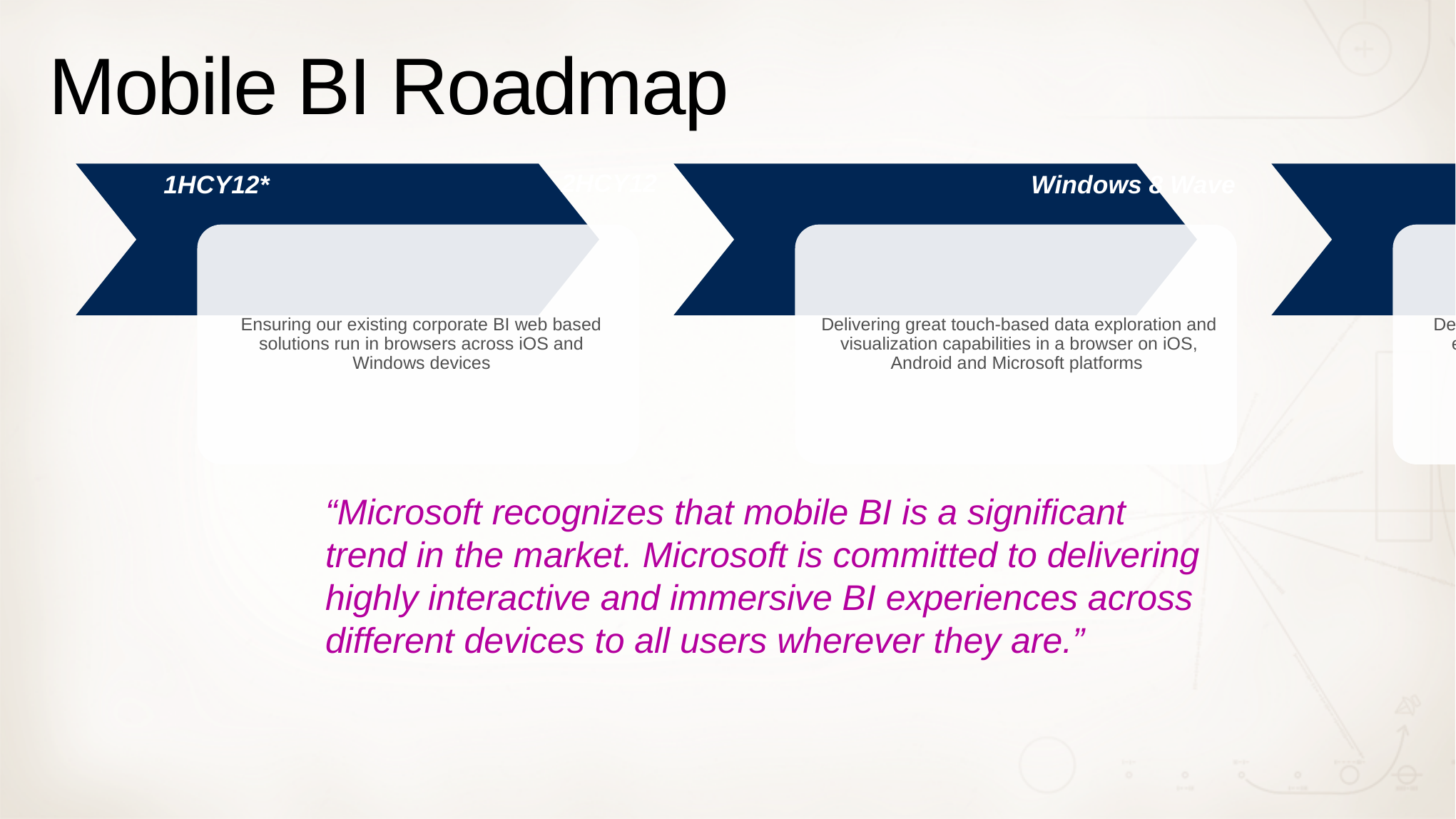

# Mobile BI Roadmap
Ensuring our existing corporate BI web based solutions run in browsers across iOS and Windows devices
Delivering great touch-based data exploration and visualization capabilities in a browser on iOS, Android and Microsoft platforms
Delivering the best in class rich and immersive experience of the Microsoft BI platform on Windows 8 slates
2HCY12
1HCY12*
Windows 8 Wave
“Microsoft recognizes that mobile BI is a significant trend in the market. Microsoft is committed to delivering highly interactive and immersive BI experiences across different devices to all users wherever they are.”